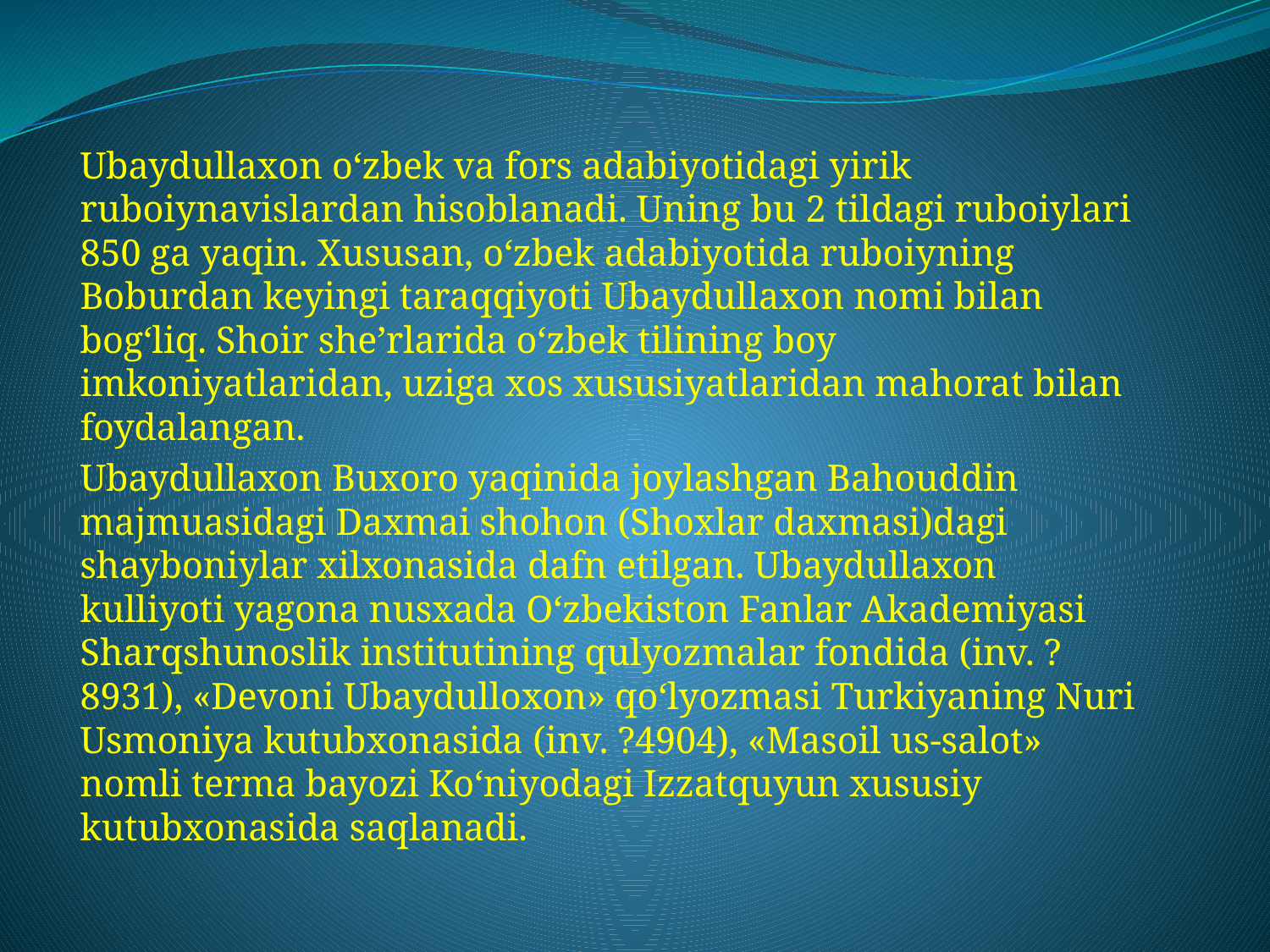

Ubaydullaxon o‘zbek va fors adabiyotidagi yirik ruboiynavislardan hisoblanadi. Uning bu 2 tildagi ruboiylari 850 ga yaqin. Xususan, o‘zbek adabiyotida ruboiyning Boburdan keyingi taraqqiyoti Ubaydullaxon nomi bilan bog‘liq. Shoir she’rlarida o‘zbek tilining boy imkoniyatlaridan, uziga xos xususiyatlaridan mahorat bilan foydalangan.
Ubaydullaxon Buxoro yaqinida joylashgan Bahouddin majmuasidagi Daxmai shohon (Shoxlar daxmasi)dagi shayboniylar xilxonasida dafn etilgan. Ubaydullaxon kulliyoti yagona nusxada O‘zbekiston Fanlar Akademiyasi Sharqshunoslik institutining qulyozmalar fondida (inv. ?8931), «Devoni Ubaydulloxon» qo‘lyozmasi Turkiyaning Nuri Usmoniya kutubxonasida (inv. ?4904), «Masoil us-salot» nomli terma bayozi Ko‘niyodagi Izzatquyun xususiy kutubxonasida saqlanadi.